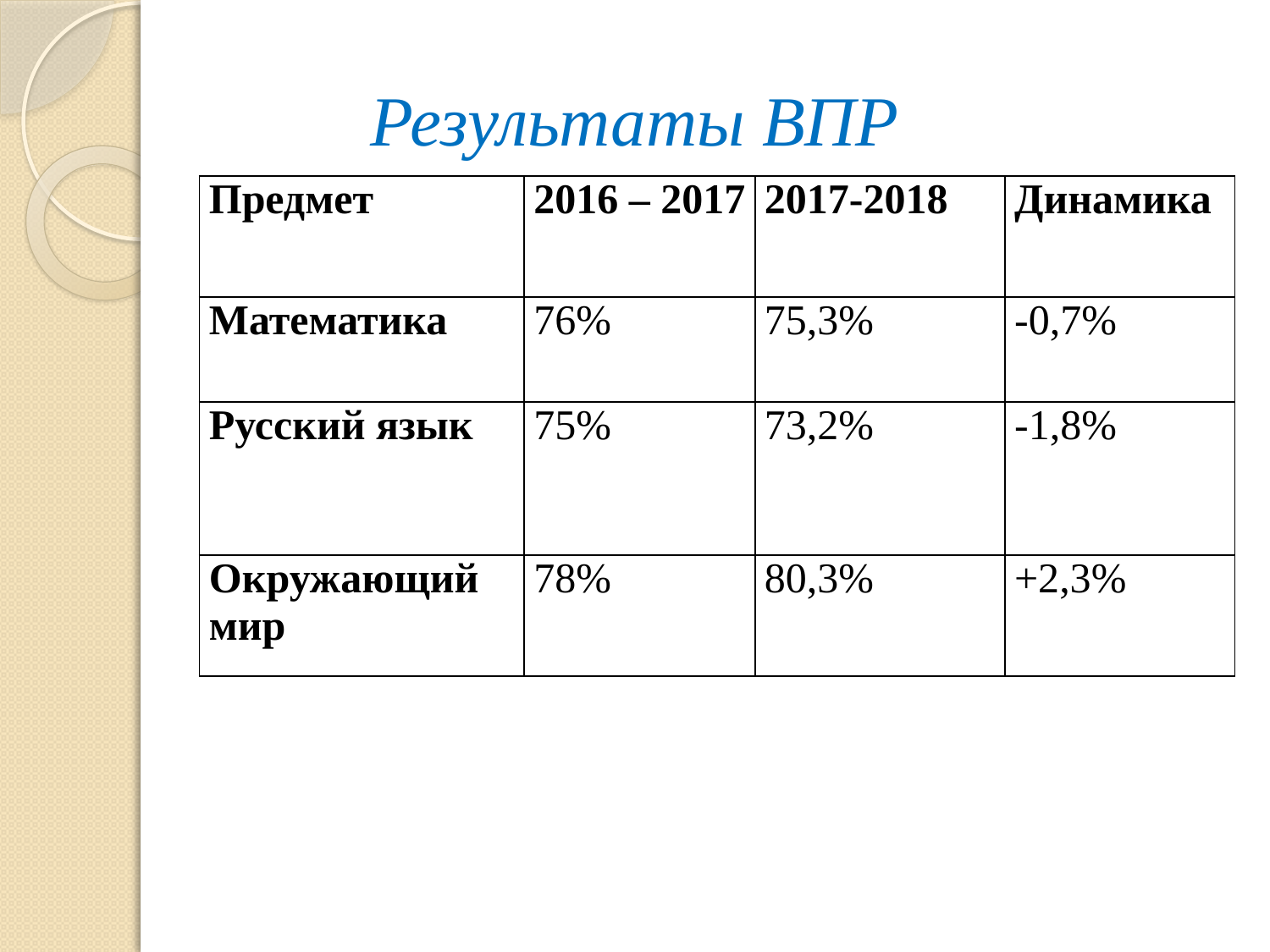

# Результаты ВПР
| Предмет | 2016 – 2017 | 2017-2018 | Динамика |
| --- | --- | --- | --- |
| Математика | 76% | 75,3% | -0,7% |
| Русский язык | 75% | 73,2% | -1,8% |
| Окружающий мир | 78% | 80,3% | +2,3% |